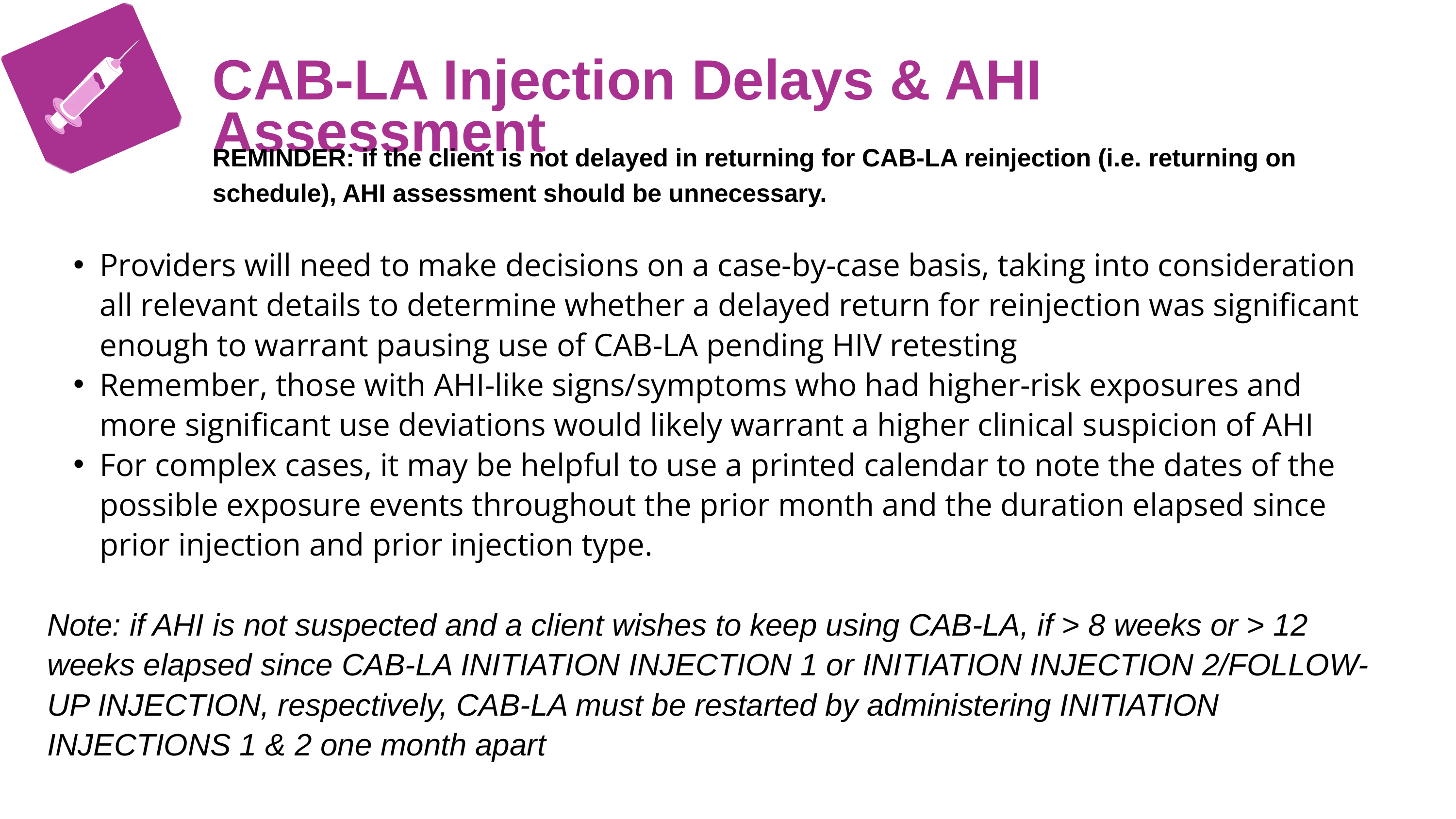

C
CAB-LA Injection Delays & AHI Assessment
REMINDER: if the client is not delayed in returning for CAB-LA reinjection (i.e. returning on schedule), AHI assessment should be unnecessary.
Providers will need to make decisions on a case-by-case basis, taking into consideration all relevant details to determine whether a delayed return for reinjection was significant enough to warrant pausing use of CAB-LA pending HIV retesting
Remember, those with AHI-like signs/symptoms who had higher-risk exposures and more significant use deviations would likely warrant a higher clinical suspicion of AHI
For complex cases, it may be helpful to use a printed calendar to note the dates of the possible exposure events throughout the prior month and the duration elapsed since prior injection and prior injection type.

Note: if AHI is not suspected and a client wishes to keep using CAB-LA, if > 8 weeks or > 12 weeks elapsed since CAB-LA INITIATION INJECTION 1 or INITIATION INJECTION 2/FOLLOW-UP INJECTION, respectively, CAB-LA must be restarted by administering INITIATION INJECTIONS 1 & 2 one month apart